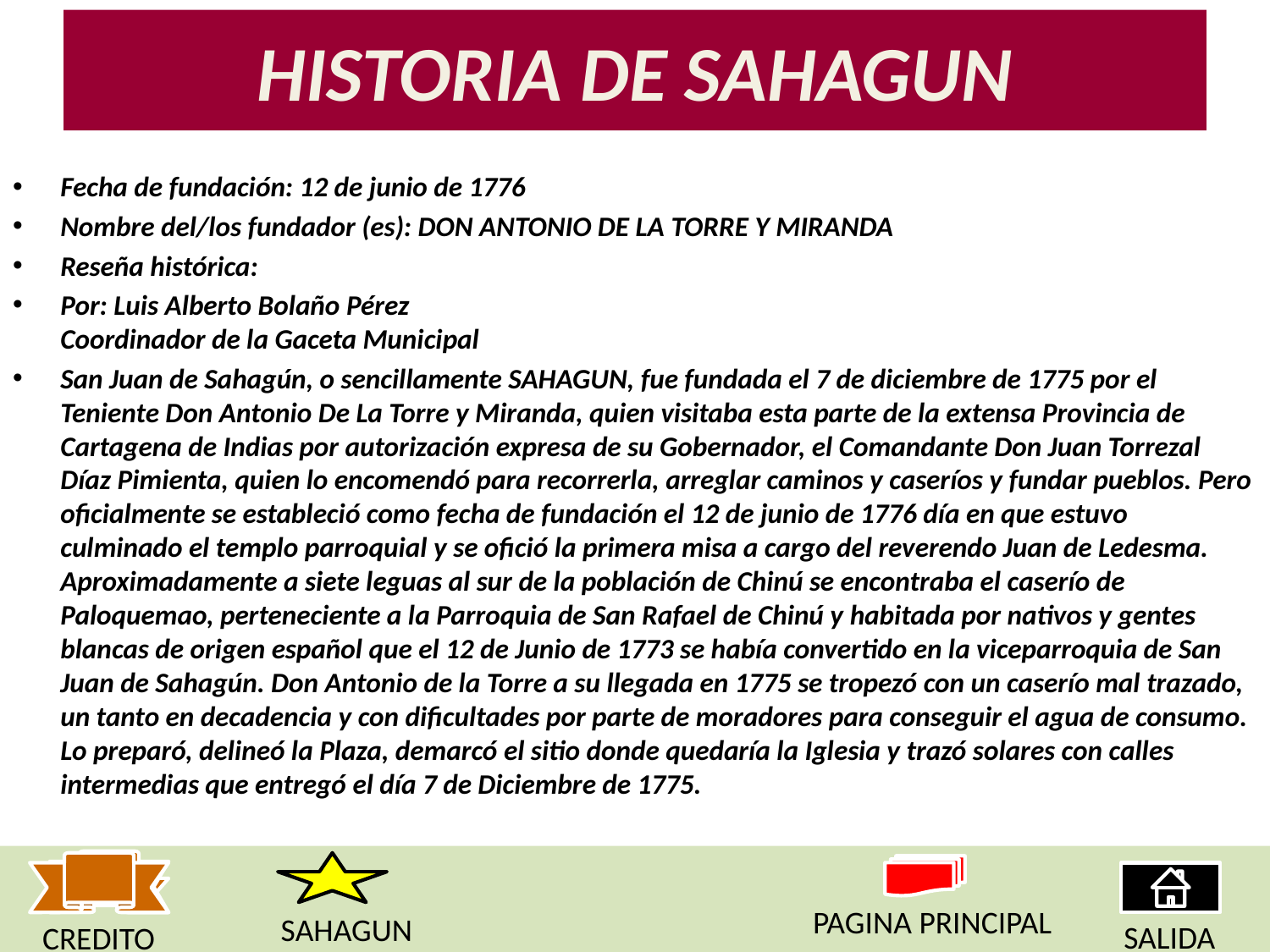

# HISTORIA DE SAHAGUN
Fecha de fundación: 12 de junio de 1776
Nombre del/los fundador (es): DON ANTONIO DE LA TORRE Y MIRANDA
Reseña histórica:
Por: Luis Alberto Bolaño Pérez
Coordinador de la Gaceta Municipal
San Juan de Sahagún, o sencillamente SAHAGUN, fue fundada el 7 de diciembre de 1775 por el Teniente Don Antonio De La Torre y Miranda, quien visitaba esta parte de la extensa Provincia de Cartagena de Indias por autorización expresa de su Gobernador, el Comandante Don Juan Torrezal Díaz Pimienta, quien lo encomendó para recorrerla, arreglar caminos y caseríos y fundar pueblos. Pero oficialmente se estableció como fecha de fundación el 12 de junio de 1776 día en que estuvo culminado el templo parroquial y se ofició la primera misa a cargo del reverendo Juan de Ledesma.
Aproximadamente a siete leguas al sur de la población de Chinú se encontraba el caserío de Paloquemao, perteneciente a la Parroquia de San Rafael de Chinú y habitada por nativos y gentes blancas de origen español que el 12 de Junio de 1773 se había convertido en la viceparroquia de San Juan de Sahagún. Don Antonio de la Torre a su llegada en 1775 se tropezó con un caserío mal trazado, un tanto en decadencia y con dificultades por parte de moradores para conseguir el agua de consumo. Lo preparó, delineó la Plaza, demarcó el sitio donde quedaría la Iglesia y trazó solares con calles intermedias que entregó el día 7 de Diciembre de 1775.

PAGINA PRINCIPAL
SAHAGUN
SALIDA
CREDITO